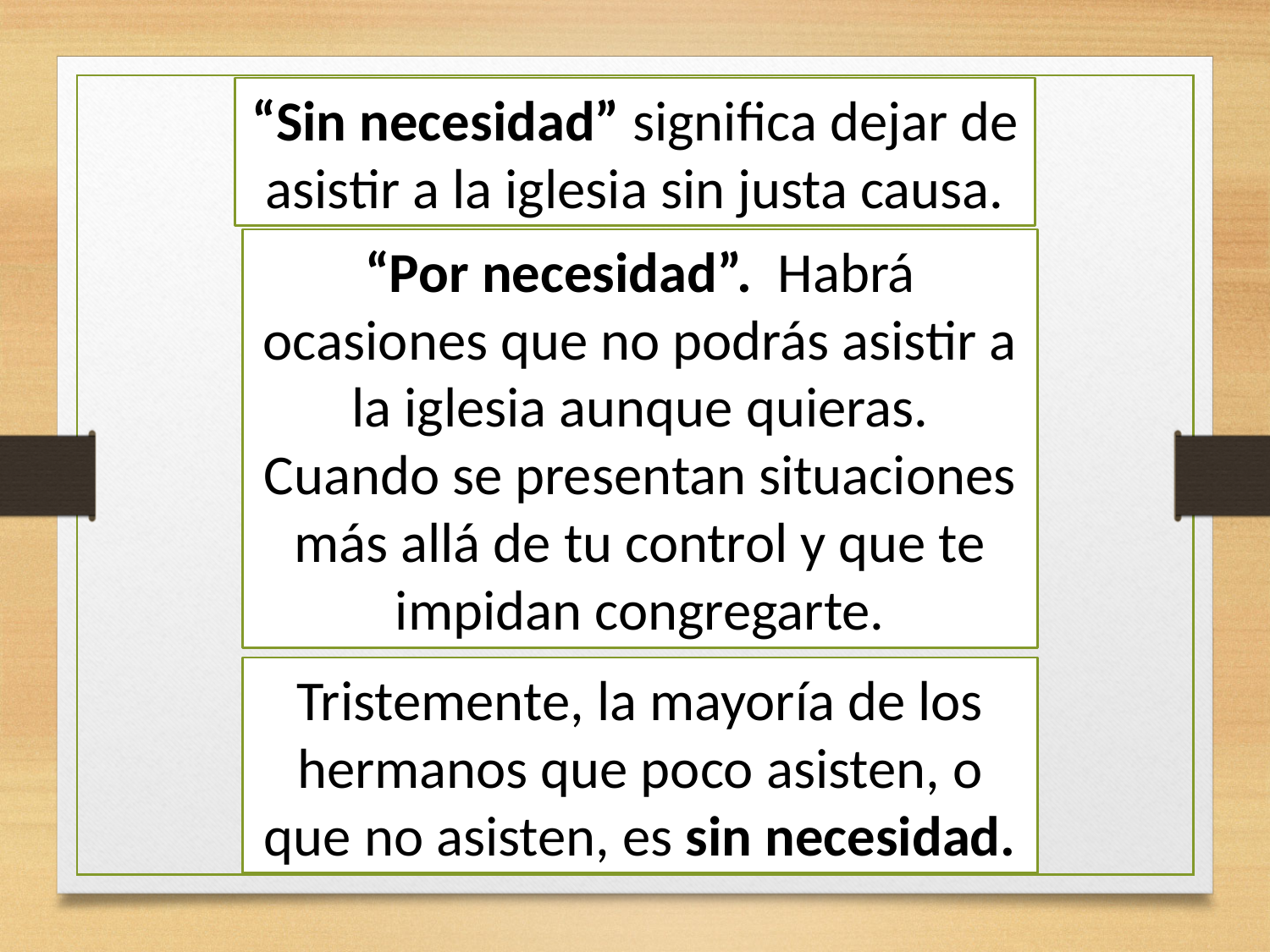

“Sin necesidad” significa dejar de asistir a la iglesia sin justa causa.
“Por necesidad”.  Habrá ocasiones que no podrás asistir a la iglesia aunque quieras.
Cuando se presentan situaciones más allá de tu control y que te impidan congregarte.
Tristemente, la mayoría de los hermanos que poco asisten, o que no asisten, es sin necesidad.